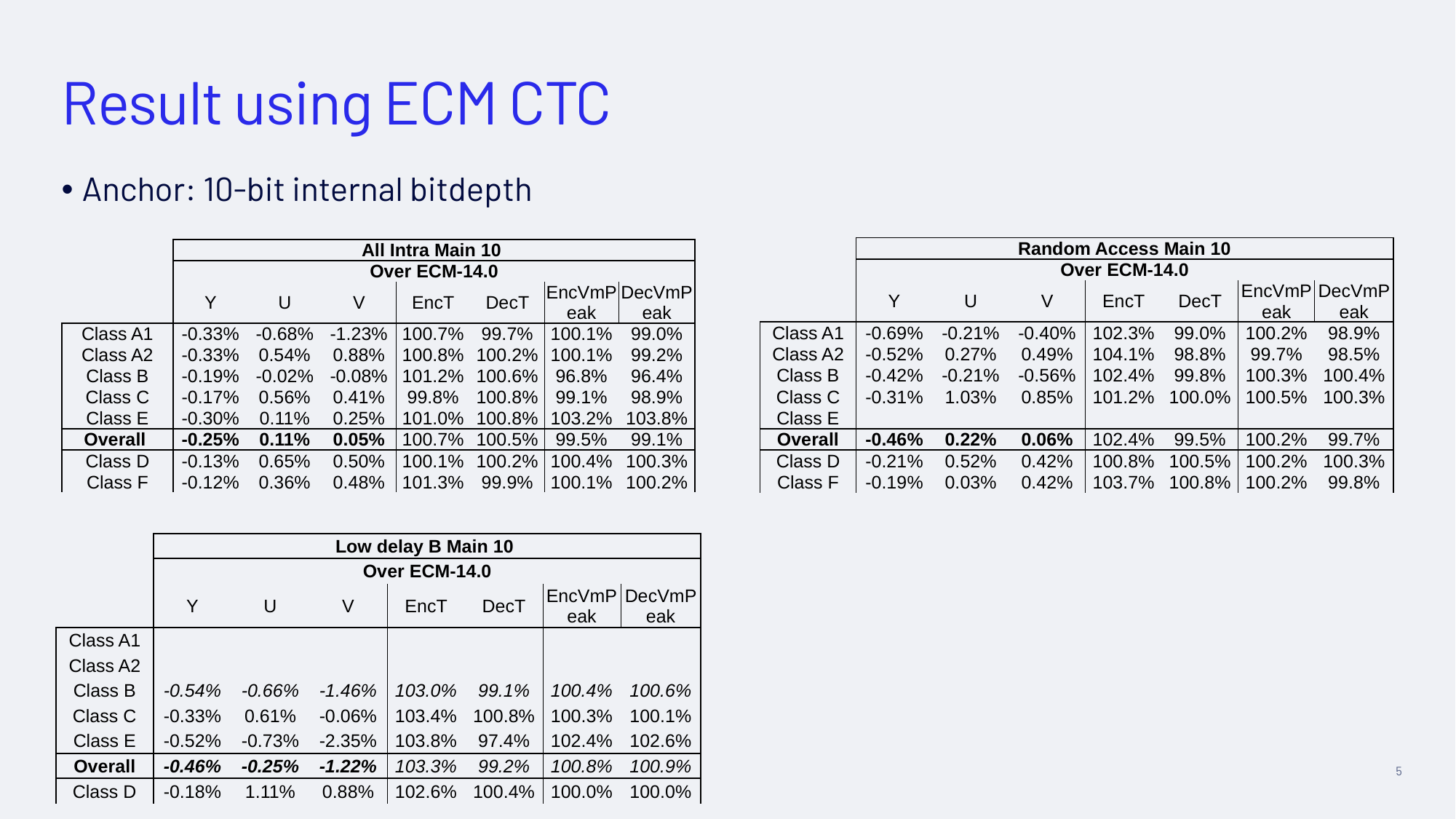

# Result using ECM CTC
Anchor: 10-bit internal bitdepth

|  | Random Access Main 10 |  |  |  |  |  |  |
| --- | --- | --- | --- | --- | --- | --- | --- |
|  | Over ECM-14.0 |  |  |  |  |  |  |
|  | Y | U | V | EncT | DecT | EncVmPeak | DecVmPeak |
| Class A1 | -0.69% | -0.21% | -0.40% | 102.3% | 99.0% | 100.2% | 98.9% |
| Class A2 | -0.52% | 0.27% | 0.49% | 104.1% | 98.8% | 99.7% | 98.5% |
| Class B | -0.42% | -0.21% | -0.56% | 102.4% | 99.8% | 100.3% | 100.4% |
| Class C | -0.31% | 1.03% | 0.85% | 101.2% | 100.0% | 100.5% | 100.3% |
| Class E |  |  |  |  |  |  |  |
| Overall | -0.46% | 0.22% | 0.06% | 102.4% | 99.5% | 100.2% | 99.7% |
| Class D | -0.21% | 0.52% | 0.42% | 100.8% | 100.5% | 100.2% | 100.3% |
| Class F | -0.19% | 0.03% | 0.42% | 103.7% | 100.8% | 100.2% | 99.8% |
|  | All Intra Main 10 |  |  |  |  |  |  |
| --- | --- | --- | --- | --- | --- | --- | --- |
|  | Over ECM-14.0 |  |  |  |  |  |  |
|  | Y | U | V | EncT | DecT | EncVmPeak | DecVmPeak |
| Class A1 | -0.33% | -0.68% | -1.23% | 100.7% | 99.7% | 100.1% | 99.0% |
| Class A2 | -0.33% | 0.54% | 0.88% | 100.8% | 100.2% | 100.1% | 99.2% |
| Class B | -0.19% | -0.02% | -0.08% | 101.2% | 100.6% | 96.8% | 96.4% |
| Class C | -0.17% | 0.56% | 0.41% | 99.8% | 100.8% | 99.1% | 98.9% |
| Class E | -0.30% | 0.11% | 0.25% | 101.0% | 100.8% | 103.2% | 103.8% |
| Overall | -0.25% | 0.11% | 0.05% | 100.7% | 100.5% | 99.5% | 99.1% |
| Class D | -0.13% | 0.65% | 0.50% | 100.1% | 100.2% | 100.4% | 100.3% |
| Class F | -0.12% | 0.36% | 0.48% | 101.3% | 99.9% | 100.1% | 100.2% |
|  | Low delay B Main 10 |  |  |  |  |  |  |
| --- | --- | --- | --- | --- | --- | --- | --- |
|  | Over ECM-14.0 |  |  |  |  |  |  |
|  | Y | U | V | EncT | DecT | EncVmPeak | DecVmPeak |
| Class A1 |  |  |  |  |  |  |  |
| Class A2 |  |  |  |  |  |  |  |
| Class B | -0.54% | -0.66% | -1.46% | 103.0% | 99.1% | 100.4% | 100.6% |
| Class C | -0.33% | 0.61% | -0.06% | 103.4% | 100.8% | 100.3% | 100.1% |
| Class E | -0.52% | -0.73% | -2.35% | 103.8% | 97.4% | 102.4% | 102.6% |
| Overall | -0.46% | -0.25% | -1.22% | 103.3% | 99.2% | 100.8% | 100.9% |
| Class D | -0.18% | 1.11% | 0.88% | 102.6% | 100.4% | 100.0% | 100.0% |